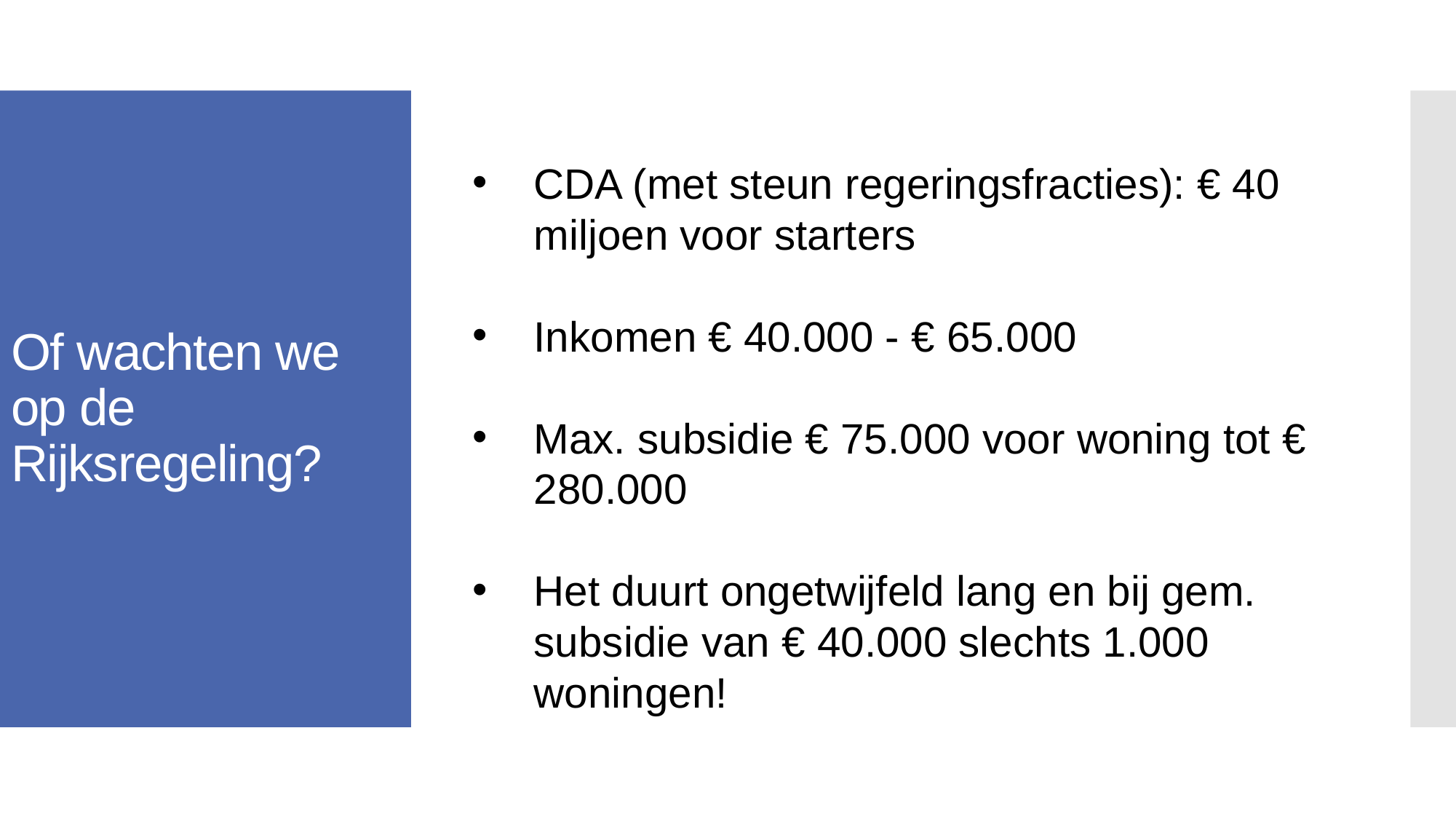

# Of wachten we op de Rijksregeling?
CDA (met steun regeringsfracties): € 40 miljoen voor starters

Inkomen € 40.000 - € 65.000

Max. subsidie € 75.000 voor woning tot € 280.000

Het duurt ongetwijfeld lang en bij gem. subsidie van € 40.000 slechts 1.000 woningen!